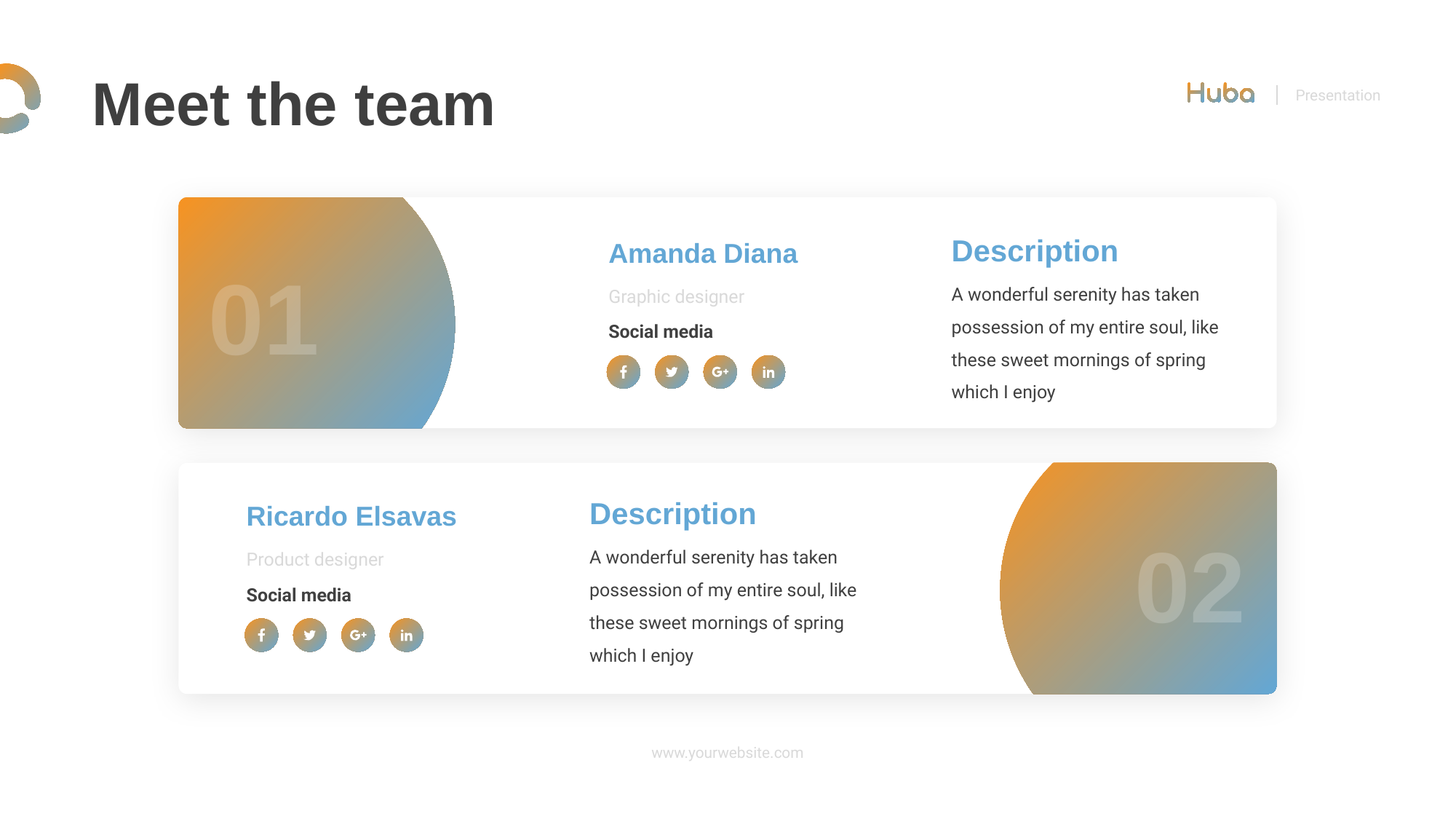

Meet the team

Presentation

Description
Amanda Diana
01
A wonderful serenity has taken possession of my entire soul, like these sweet mornings of spring which I enjoy
Graphic designer
Social media

Description
Ricardo Elsavas
02
A wonderful serenity has taken possession of my entire soul, like these sweet mornings of spring which I enjoy
Product designer
Social media

www.yourwebsite.com